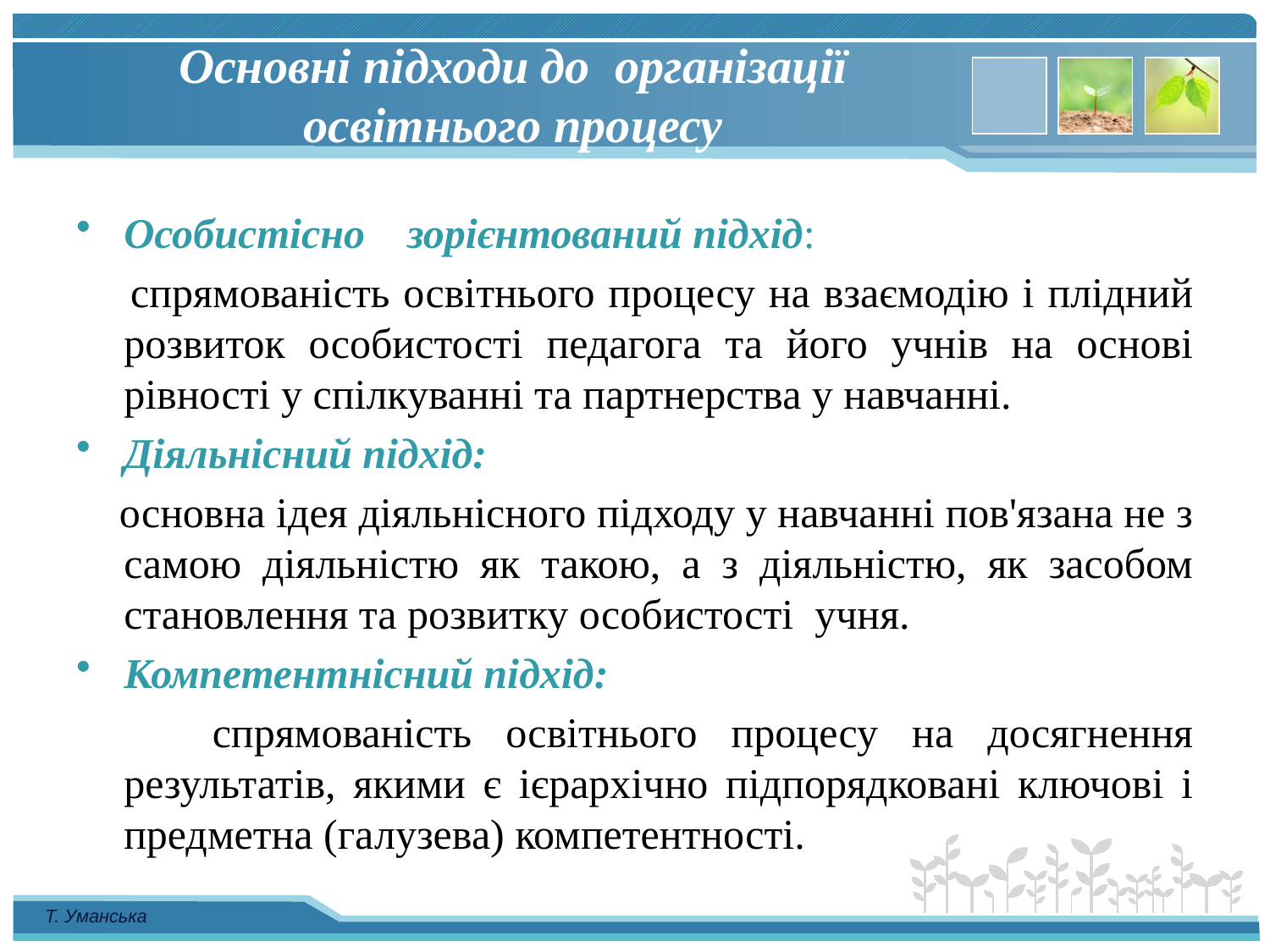

# Основні підходи до  організації освітнього процесу
Особистісно    зорієнтований підхід:
    спрямованість освітнього процесу на взаємодію і плідний розвиток особистості педагога та його учнів на основі рівності у спілкуванні та партнерства у навчанні.
Діяльнісний підхід:
    основна ідея діяльнісного підходу у навчанні пов'язана не з самою діяльністю як такою, а з діяльністю, як засобом становлення та розвитку особистості  учня.
Компетентнісний підхід:
    спрямованість освітнього процесу на досягнення результатів, якими є ієрархічно підпорядковані ключові і предметна (галузева) компетентності.